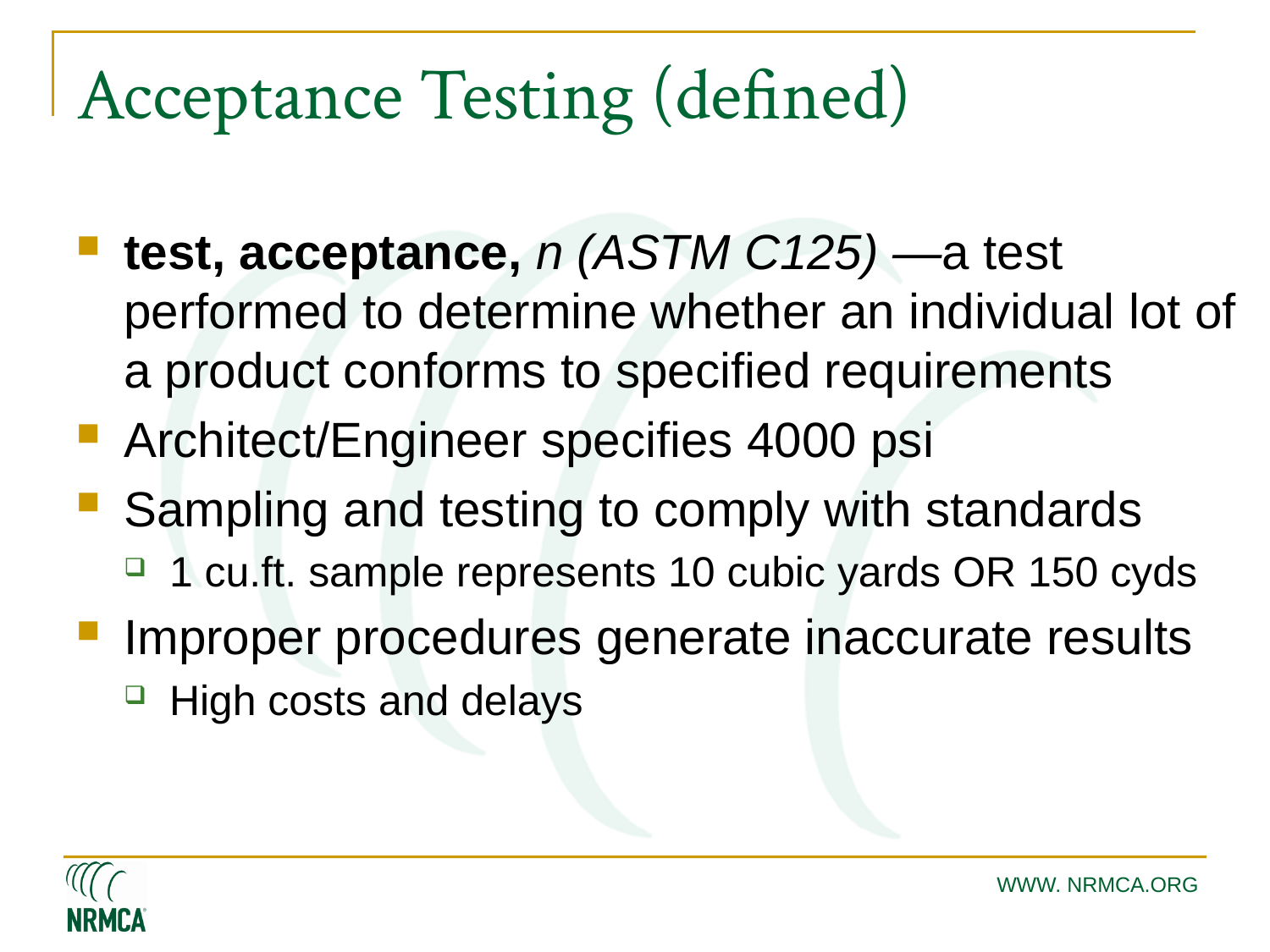

# Acceptance Testing (defined)
test, acceptance, n (ASTM C125) —a test performed to determine whether an individual lot of a product conforms to specified requirements
Architect/Engineer specifies 4000 psi
Sampling and testing to comply with standards
1 cu.ft. sample represents 10 cubic yards OR 150 cyds
Improper procedures generate inaccurate results
High costs and delays